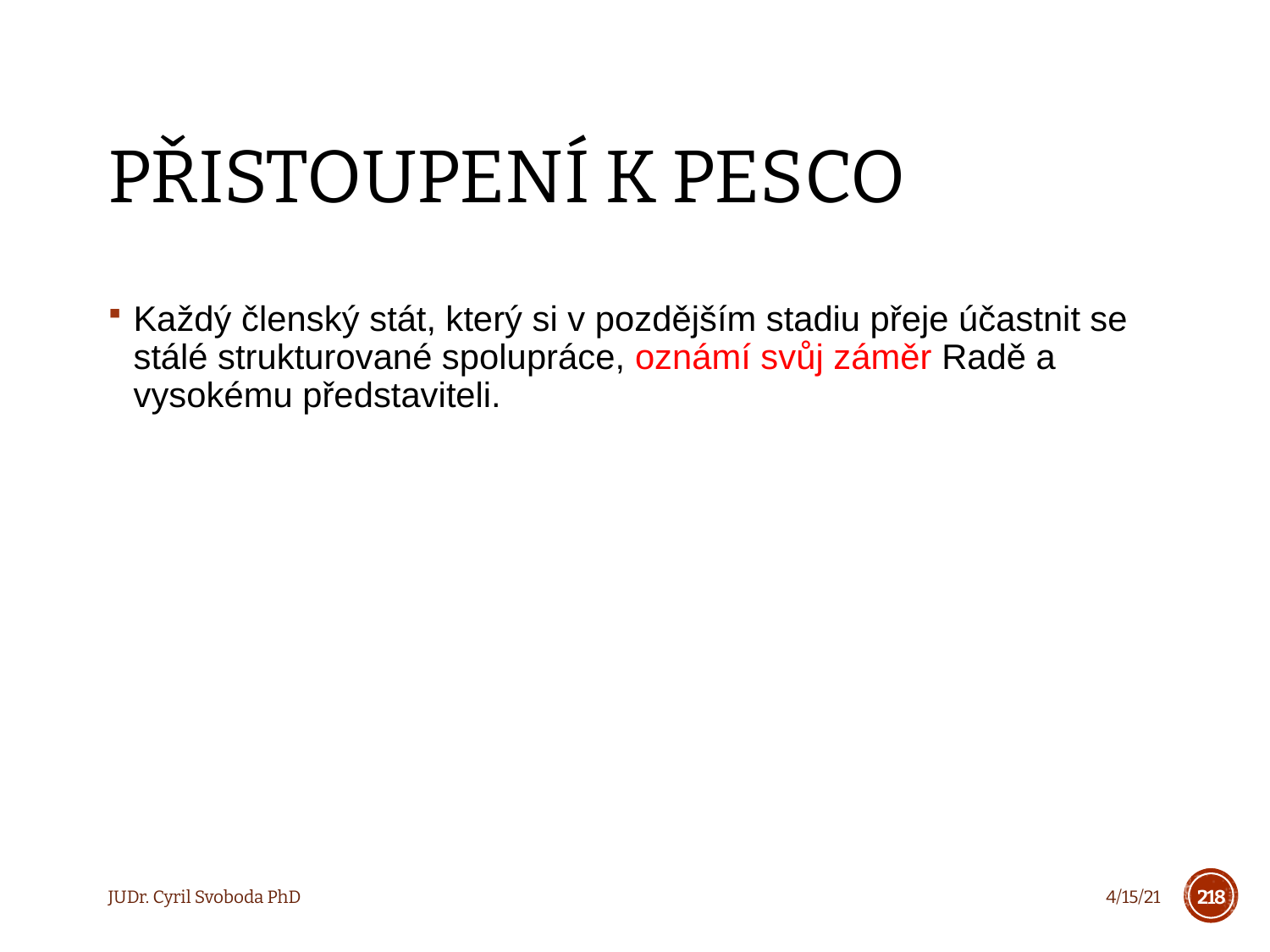

# Přistoupení k PESCO
Každý členský stát, který si v pozdějším stadiu přeje účastnit se stálé strukturované spolupráce, oznámí svůj záměr Radě a vysokému představiteli.

JUDr. Cyril Svoboda PhD
4/15/21
218